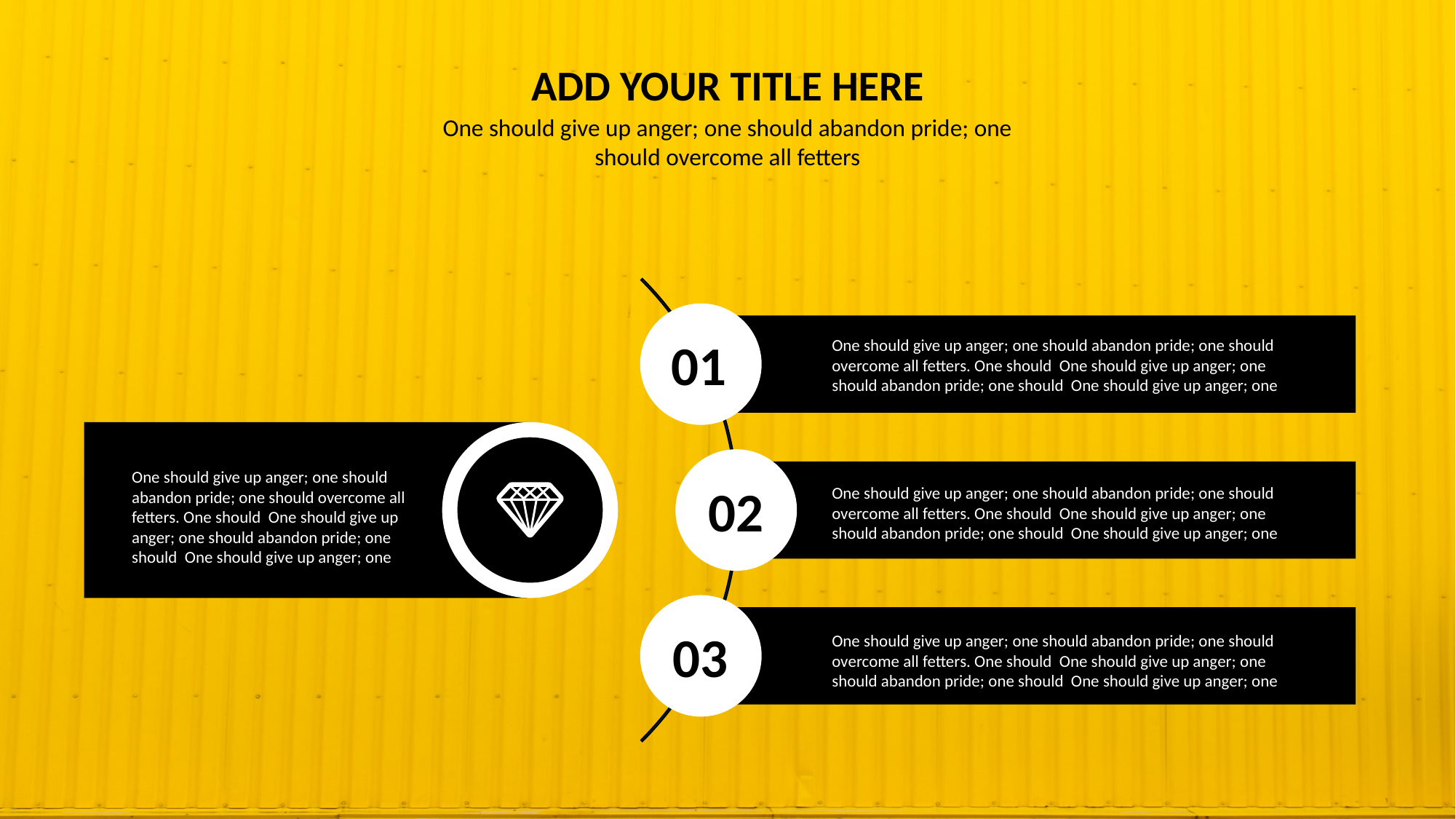

ADD YOUR TITLE HERE
One should give up anger; one should abandon pride; one should overcome all fetters

01

One should give up anger; one should abandon pride; one should overcome all fetters. One should  One should give up anger; one should abandon pride; one should  One should give up anger; one

02
One should give up anger; one should abandon pride; one should overcome all fetters. One should  One should give up anger; one should abandon pride; one should  One should give up anger; one

One should give up anger; one should abandon pride; one should overcome all fetters. One should  One should give up anger; one should abandon pride; one should  One should give up anger; one

03

One should give up anger; one should abandon pride; one should overcome all fetters. One should  One should give up anger; one should abandon pride; one should  One should give up anger; one